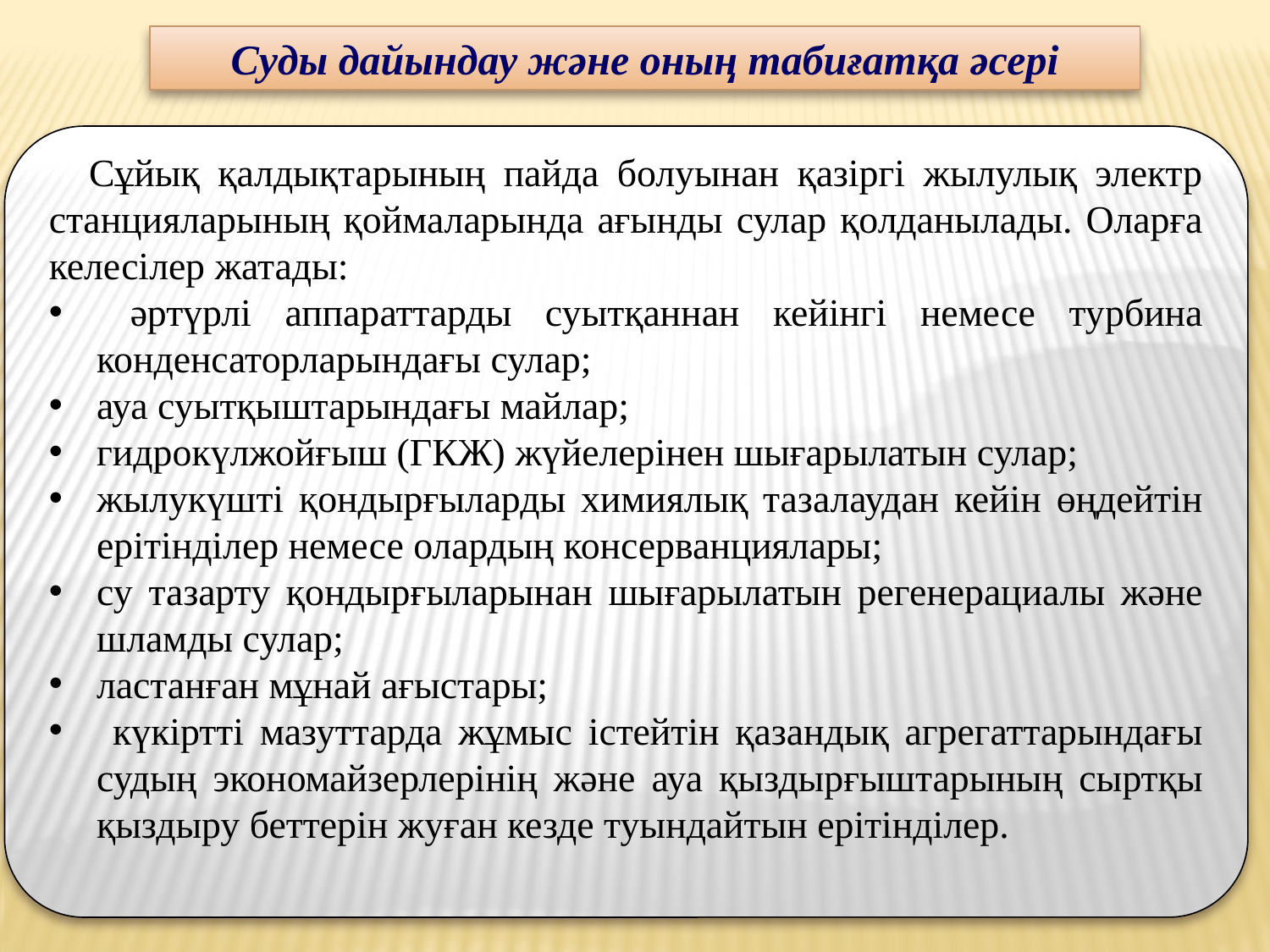

Суды дайындау және оның табиғатқа әсері

Сұйық қалдықтарының пайда болуынан қазіргі жылулық электр станцияларының қоймаларында ағынды сулар қолданылады. Оларға келесілер жатады:
 әртүрлі аппараттарды суытқаннан кейінгі немесе турбина конденсаторларындағы сулар;
ауа суытқыштарындағы майлар;
гидрокүлжойғыш (ГКЖ) жүйелерінен шығарылатын сулар;
жылукүшті қондырғыларды химиялық тазалаудан кейін өңдейтін ерітінділер немесе олардың консерванциялары;
су тазарту қондырғыларынан шығарылатын регенерациалы және шламды сулар;
ластанған мұнай ағыстары;
 күкіртті мазуттарда жұмыс істейтін қазандық агрегаттарындағы судың экономайзерлерінің және ауа қыздырғыштарының сыртқы қыздыру беттерін жуған кезде туындайтын ерітінділер.